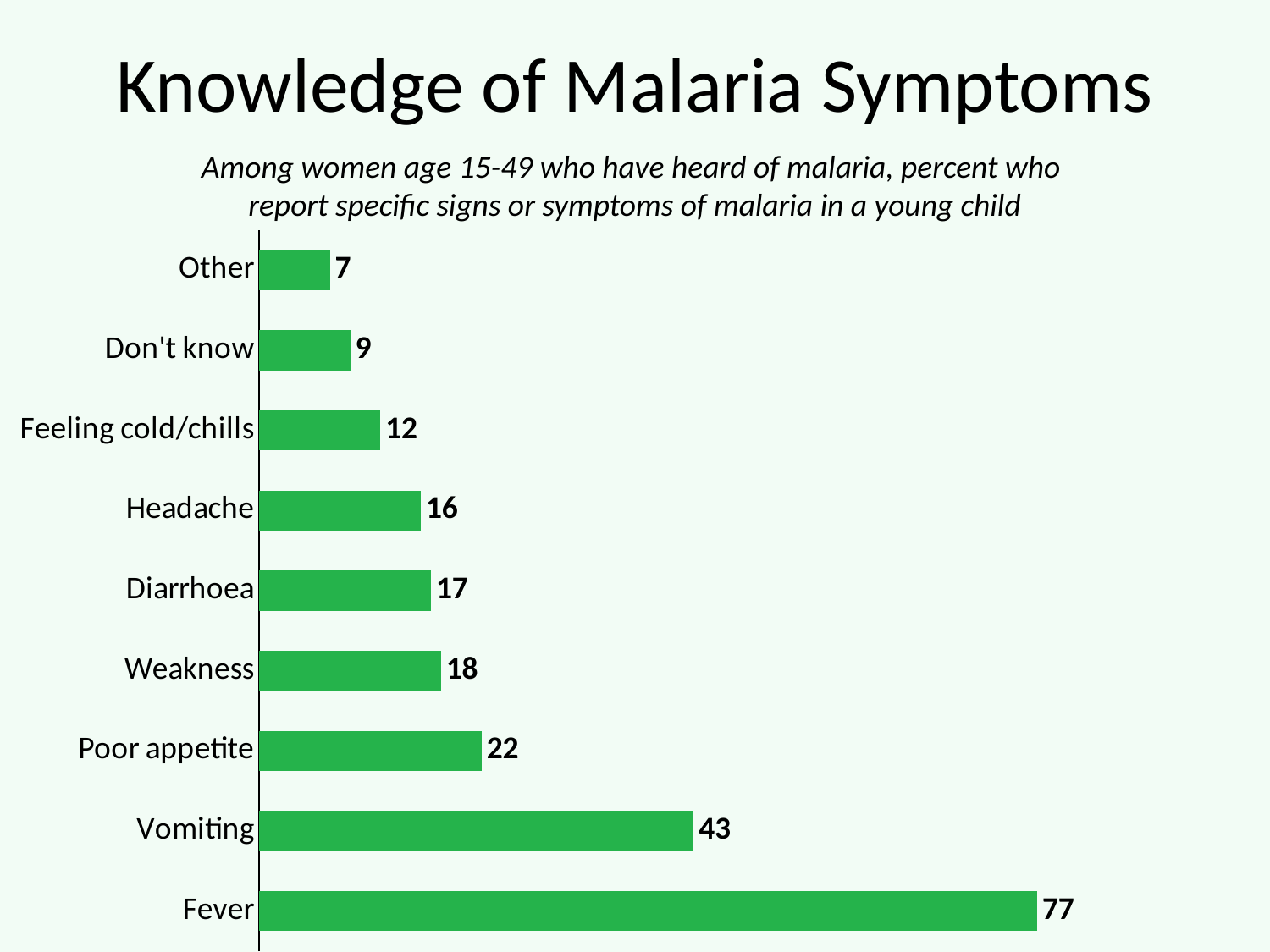

# Knowledge of Malaria Symptoms
Among women age 15-49 who have heard of malaria, percent who
report specific signs or symptoms of malaria in a young child

### Chart

| Category | Series 1 |
|---|---|
| Fever | 77.0 |
| Vomiting | 43.0 |
| Poor appetite | 22.0 |
| Weakness | 18.0 |
| Diarrhoea | 17.0 |
| Headache | 16.0 |
| Feeling cold/chills | 12.0 |
| Don't know | 9.0 |
| Other | 7.0 |